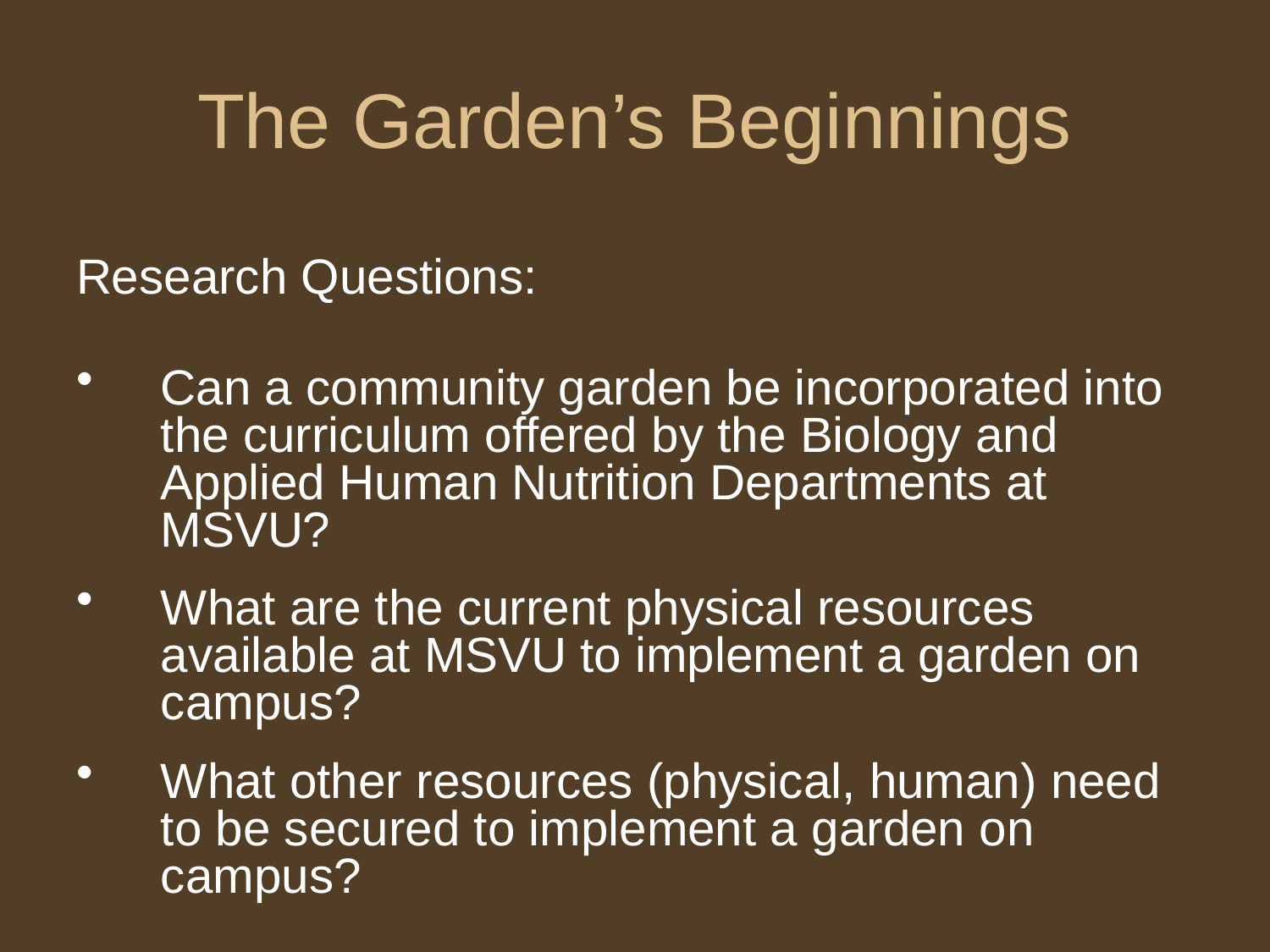

# The Garden’s Beginnings
Research Questions:
Can a community garden be incorporated into the curriculum offered by the Biology and Applied Human Nutrition Departments at MSVU?
What are the current physical resources available at MSVU to implement a garden on campus?
What other resources (physical, human) need to be secured to implement a garden on campus?